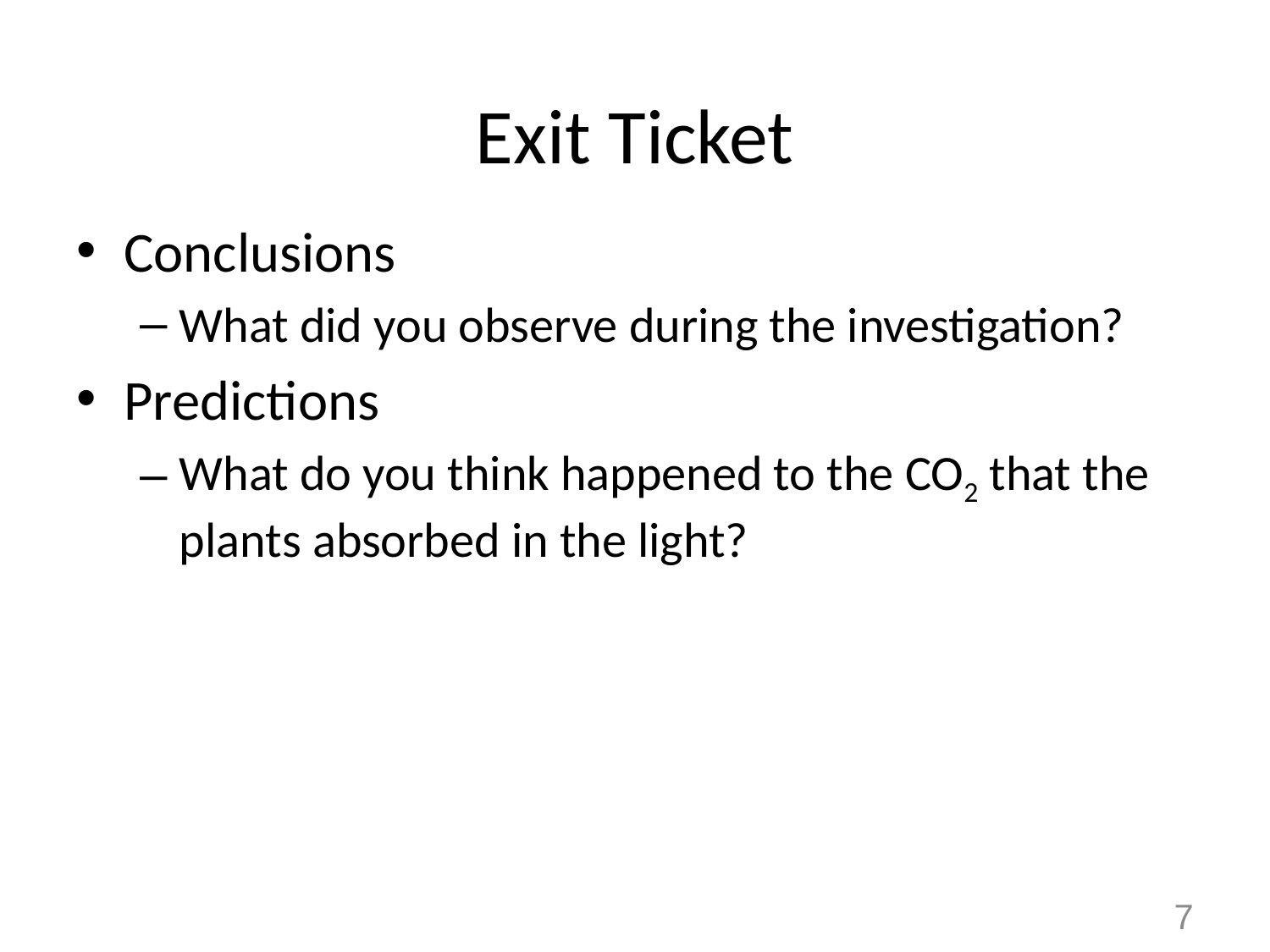

# Exit Ticket
Conclusions
What did you observe during the investigation?
Predictions
What do you think happened to the CO2 that the plants absorbed in the light?
7